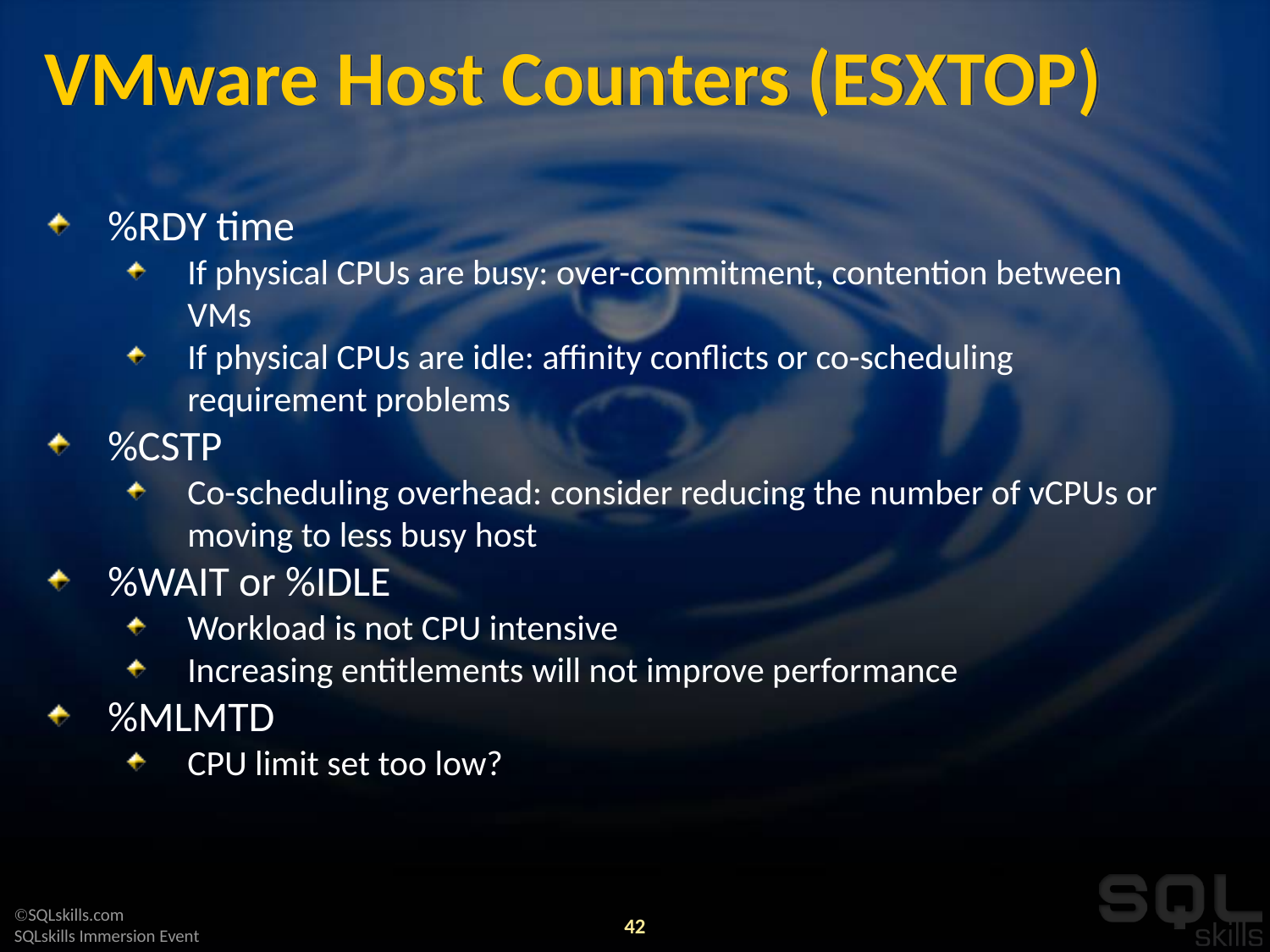

# VMware Host Counters (ESXTOP)
%RDY time
If physical CPUs are busy: over-commitment, contention between VMs
If physical CPUs are idle: affinity conflicts or co-scheduling requirement problems
%CSTP
Co-scheduling overhead: consider reducing the number of vCPUs or moving to less busy host
%WAIT or %IDLE
Workload is not CPU intensive
Increasing entitlements will not improve performance
%MLMTD
CPU limit set too low?
42